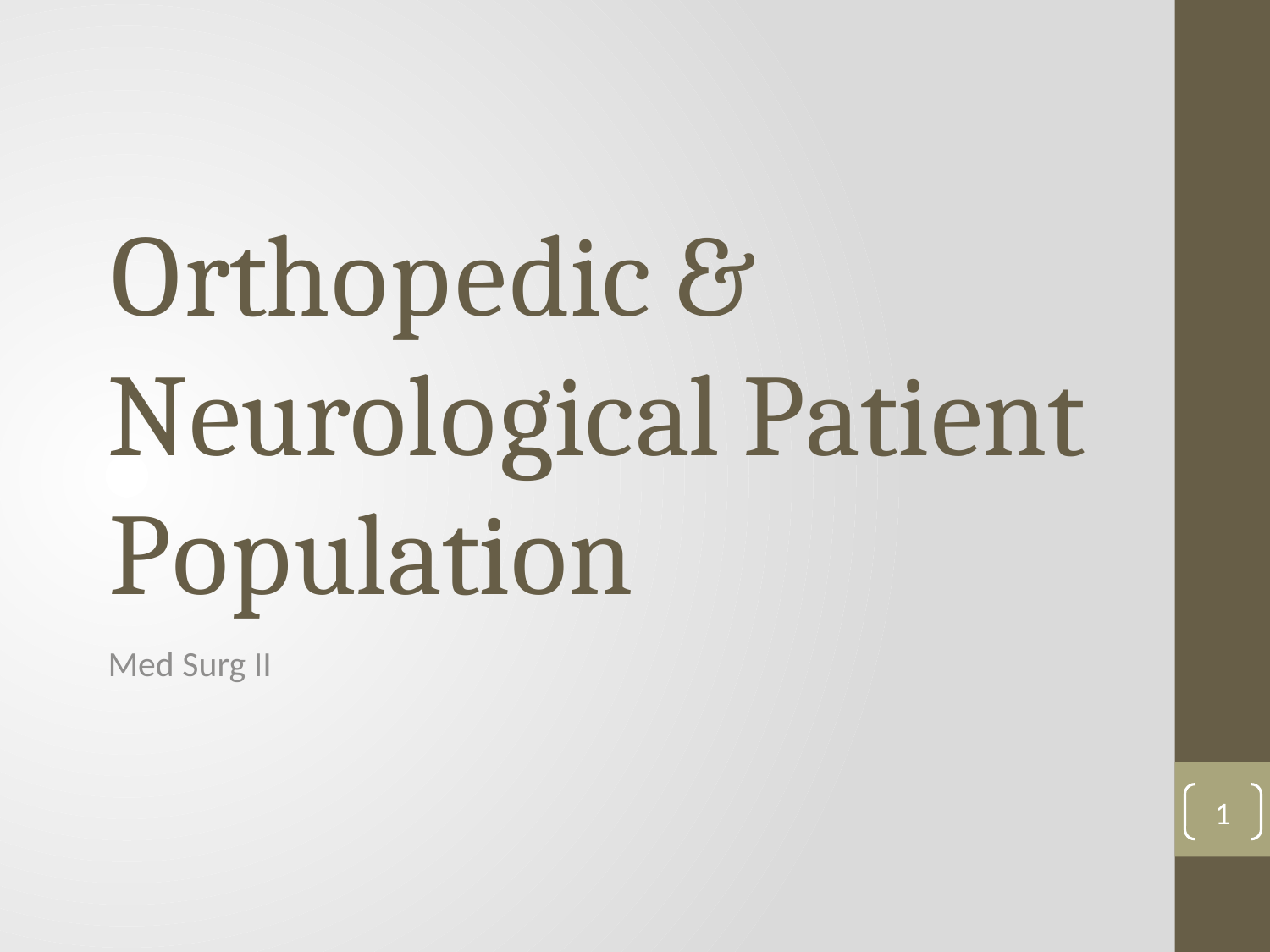

# Orthopedic & Neurological Patient Population
Med Surg II
1